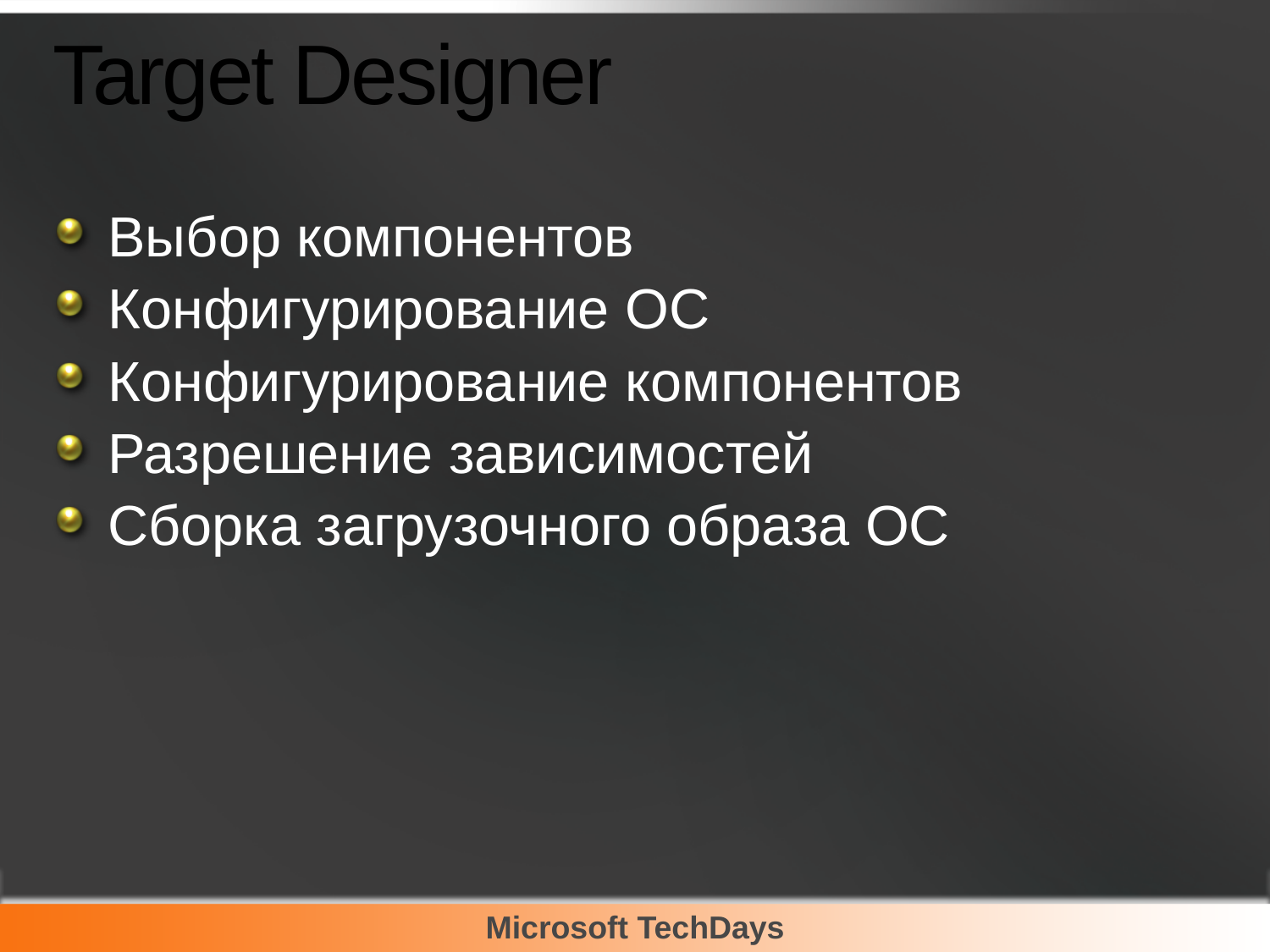

# Target Designer
Выбор компонентов
Конфигурирование ОС
Конфигурирование компонентов
Разрешение зависимостей
Сборка загрузочного образа ОС